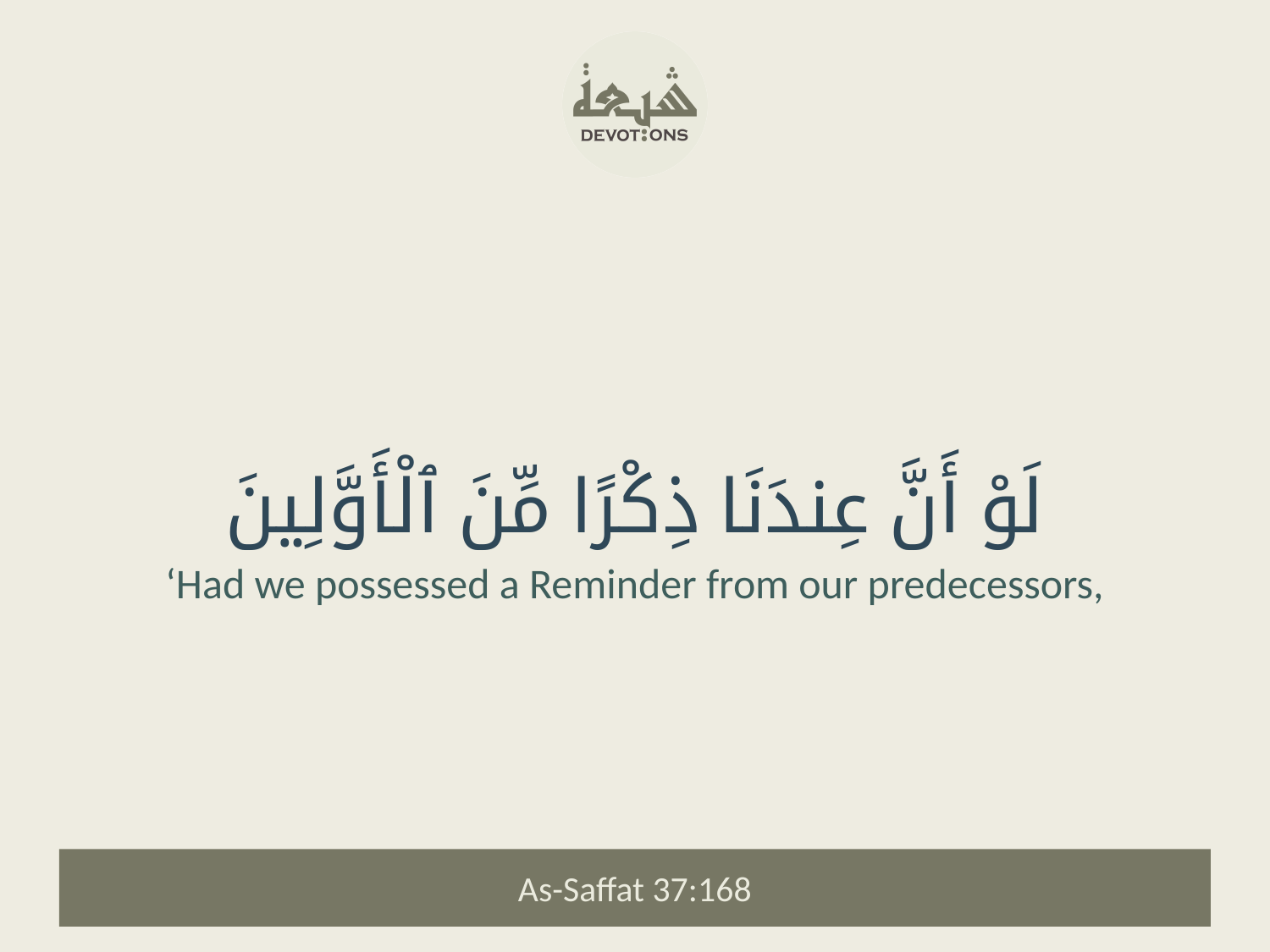

لَوْ أَنَّ عِندَنَا ذِكْرًا مِّنَ ٱلْأَوَّلِينَ
‘Had we possessed a Reminder from our predecessors,
As-Saffat 37:168